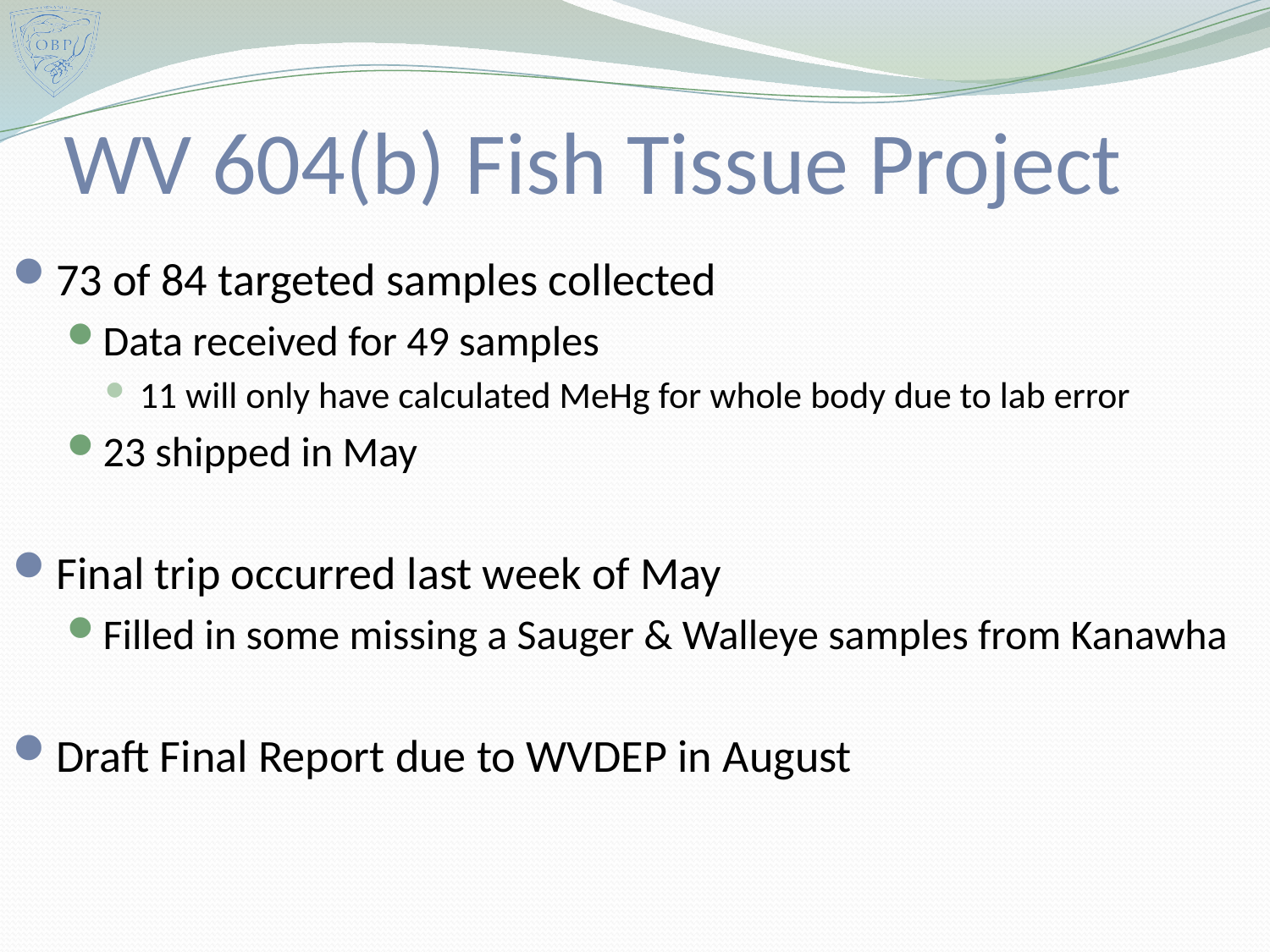

# WV 604(b) Fish Tissue Project
73 of 84 targeted samples collected
Data received for 49 samples
11 will only have calculated MeHg for whole body due to lab error
23 shipped in May

Final trip occurred last week of May
Filled in some missing a Sauger & Walleye samples from Kanawha

Draft Final Report due to WVDEP in August